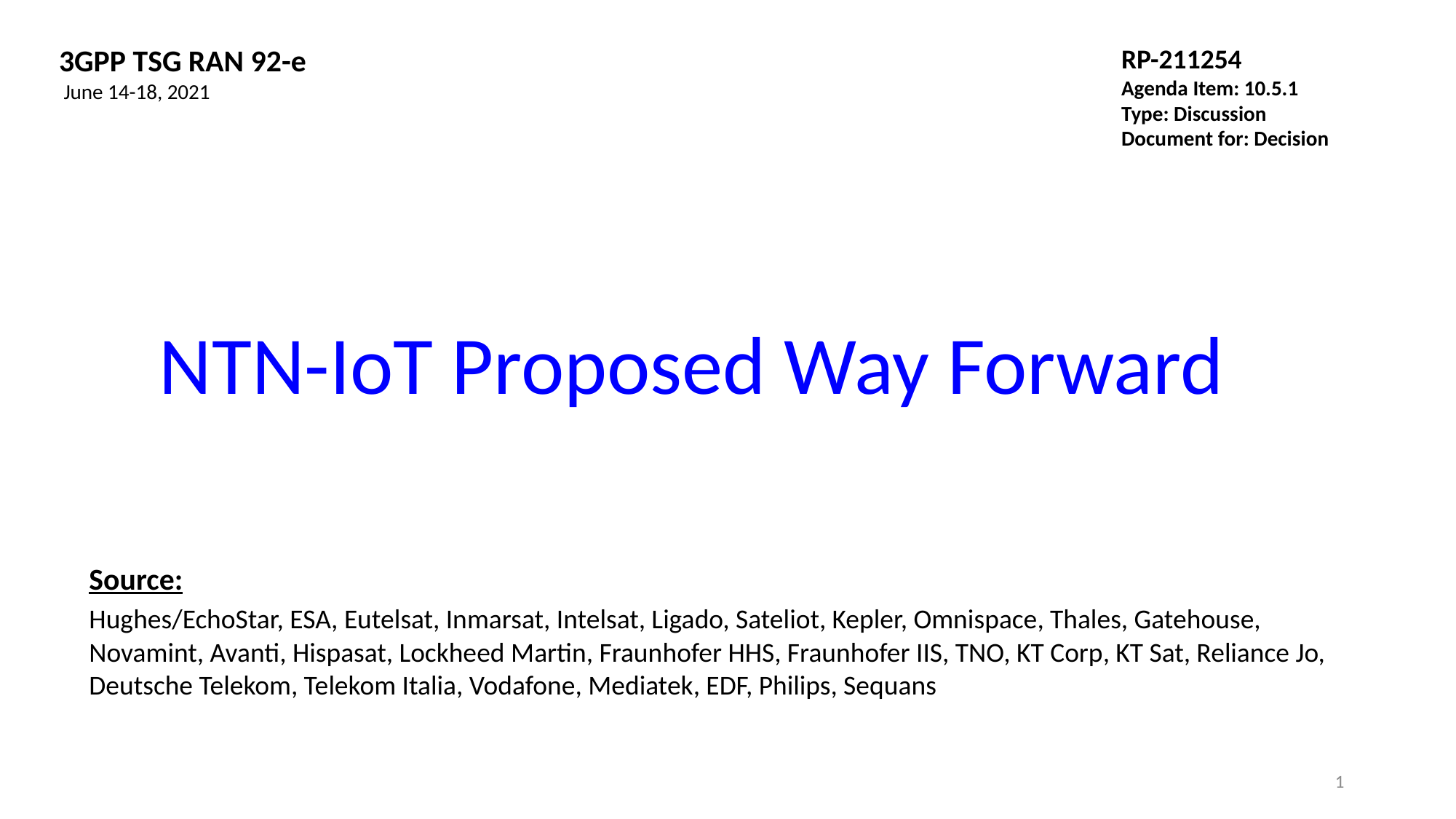

3GPP TSG RAN 92-e
 June 14-18, 2021

RP-211254
Agenda Item: 10.5.1
Type: Discussion
Document for: Decision

# NTN-IoT Proposed Way Forward
Source:
Hughes/EchoStar, ESA, Eutelsat, Inmarsat, Intelsat, Ligado, Sateliot, Kepler, Omnispace, Thales, Gatehouse, Novamint, Avanti, Hispasat, Lockheed Martin, Fraunhofer HHS, Fraunhofer IIS, TNO, KT Corp, KT Sat, Reliance Jo, Deutsche Telekom, Telekom Italia, Vodafone, Mediatek, EDF, Philips, Sequans
1